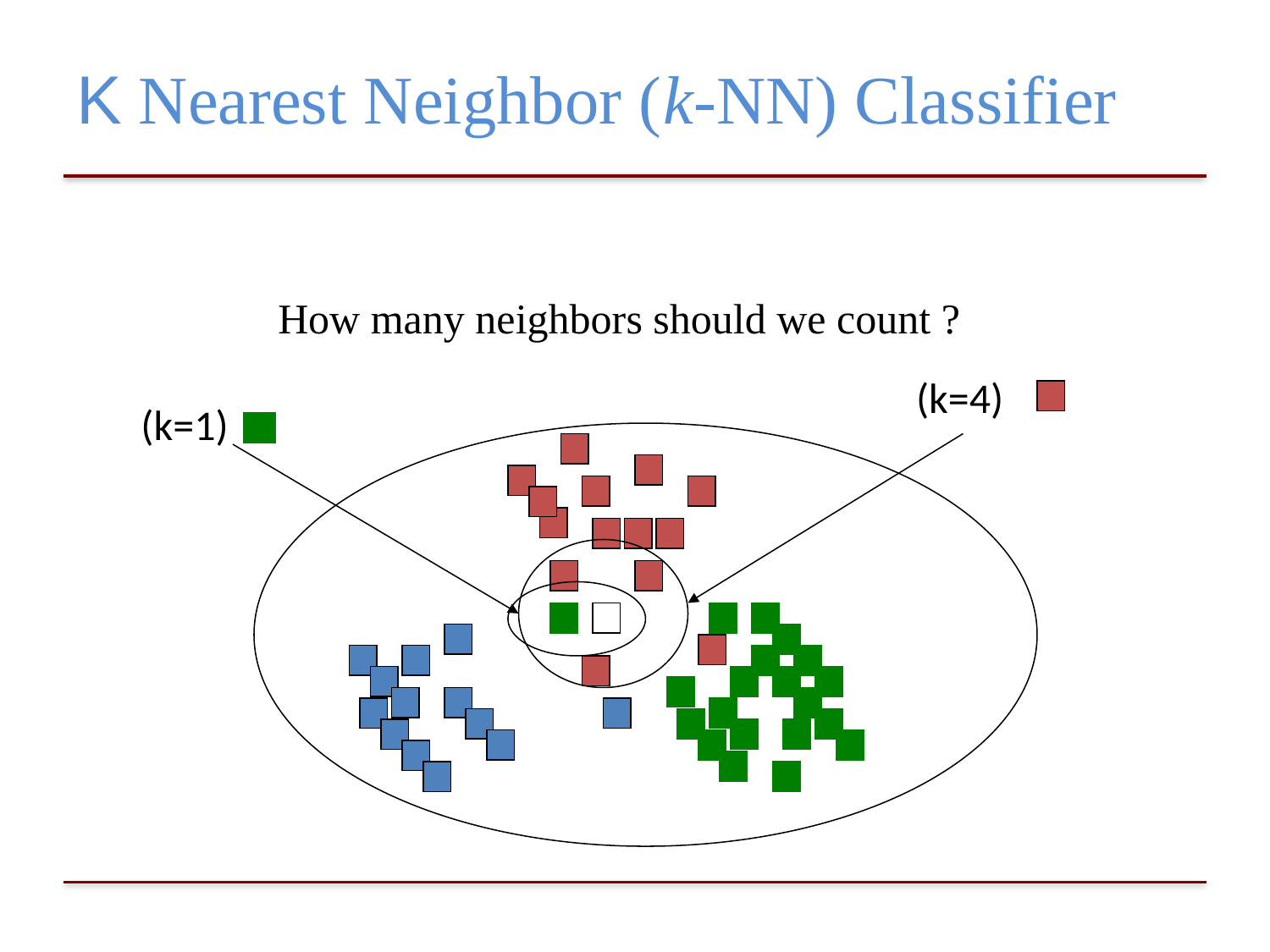

# K Nearest Neighbor (k-NN) Classifier
How many neighbors should we count ?

(k=4)

(k=1)